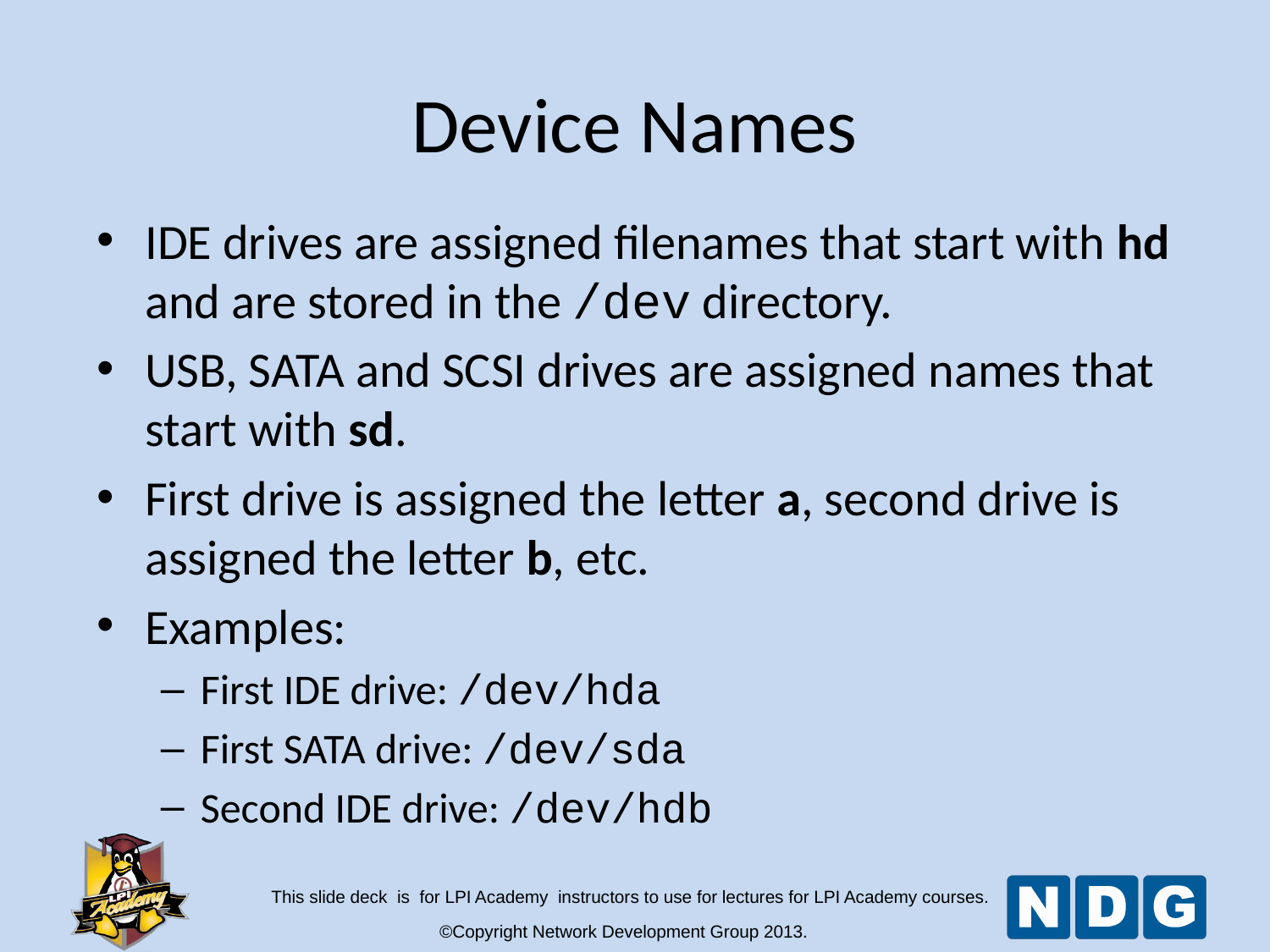

Device Names
IDE drives are assigned filenames that start with hd and are stored in the /dev directory.
USB, SATA and SCSI drives are assigned names that start with sd.
First drive is assigned the letter a, second drive is assigned the letter b, etc.
Examples:
First IDE drive: /dev/hda
First SATA drive: /dev/sda
Second IDE drive: /dev/hdb